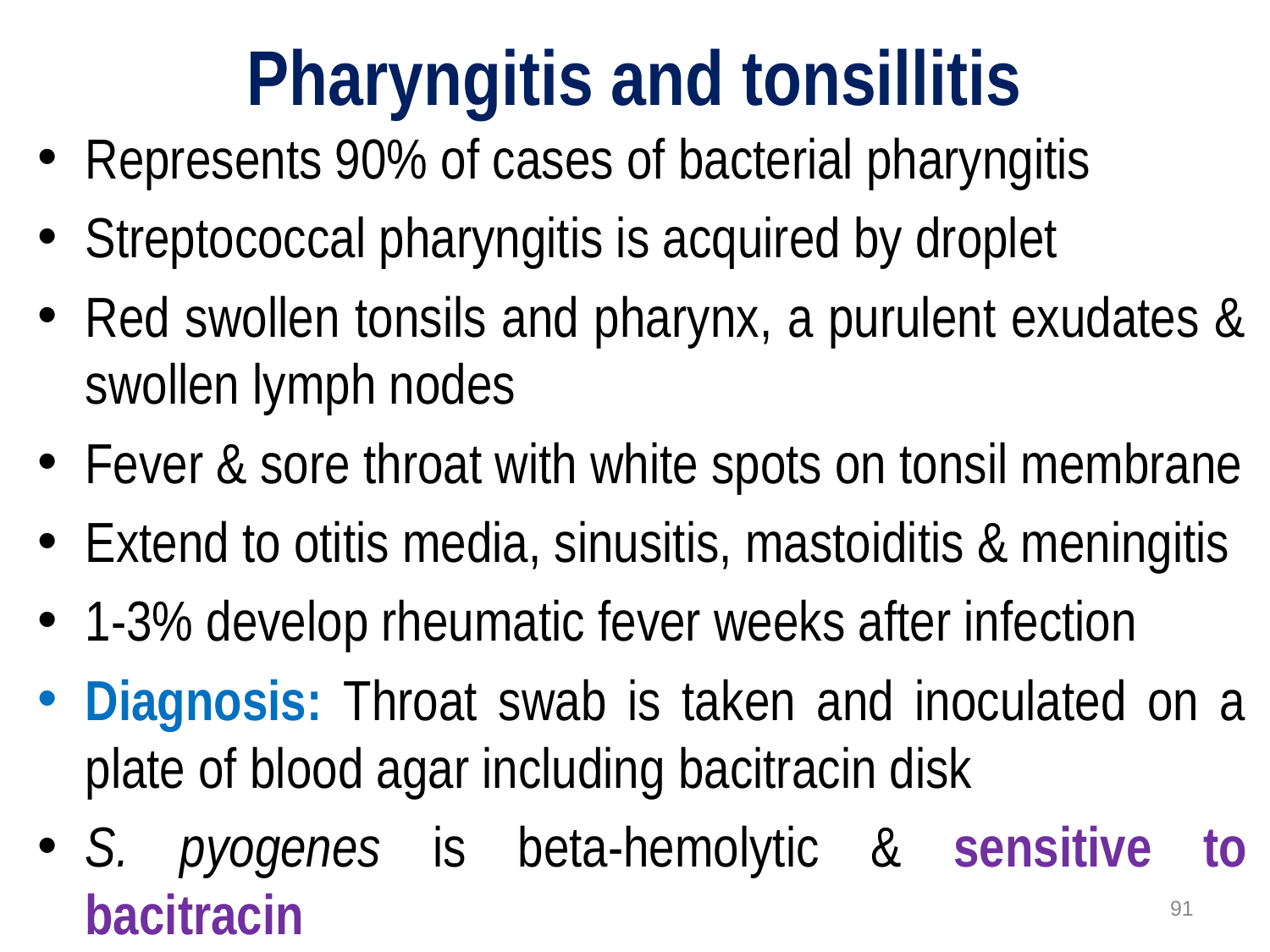

# Pharyngitis and tonsillitis
Represents 90% of cases of bacterial pharyngitis
Streptococcal pharyngitis is acquired by droplet
Red swollen tonsils and pharynx, a purulent exudates & swollen lymph nodes
Fever & sore throat with white spots on tonsil membrane
Extend to otitis media, sinusitis, mastoiditis & meningitis
1-3% develop rheumatic fever weeks after infection
Diagnosis: Throat swab is taken and inoculated on a plate of blood agar including bacitracin disk
S. pyogenes is beta-hemolytic & sensitive to bacitracin

91